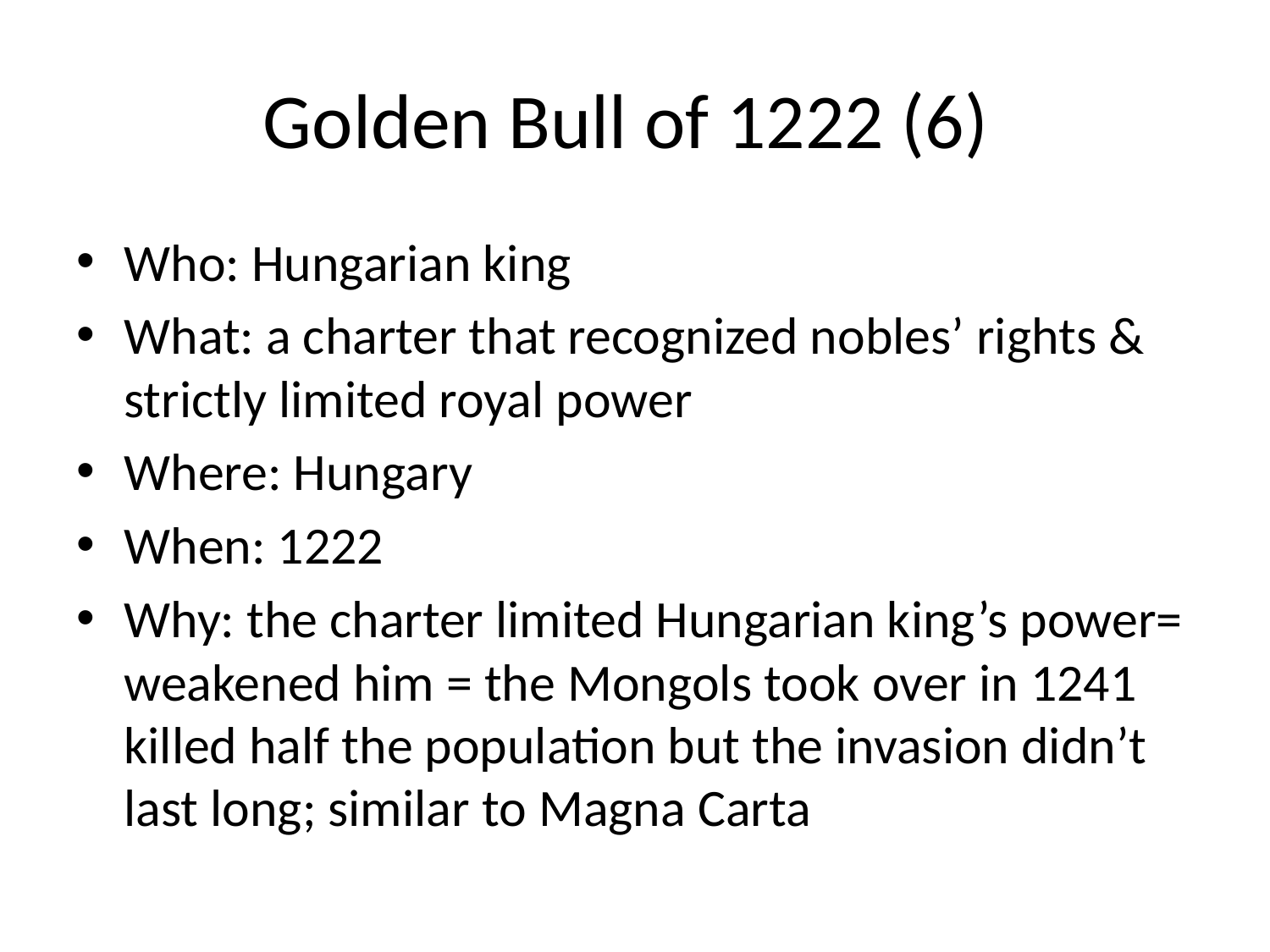

# Golden Bull of 1222 (6)
Who: Hungarian king
What: a charter that recognized nobles’ rights & strictly limited royal power
Where: Hungary
When: 1222
Why: the charter limited Hungarian king’s power= weakened him = the Mongols took over in 1241 killed half the population but the invasion didn’t last long; similar to Magna Carta